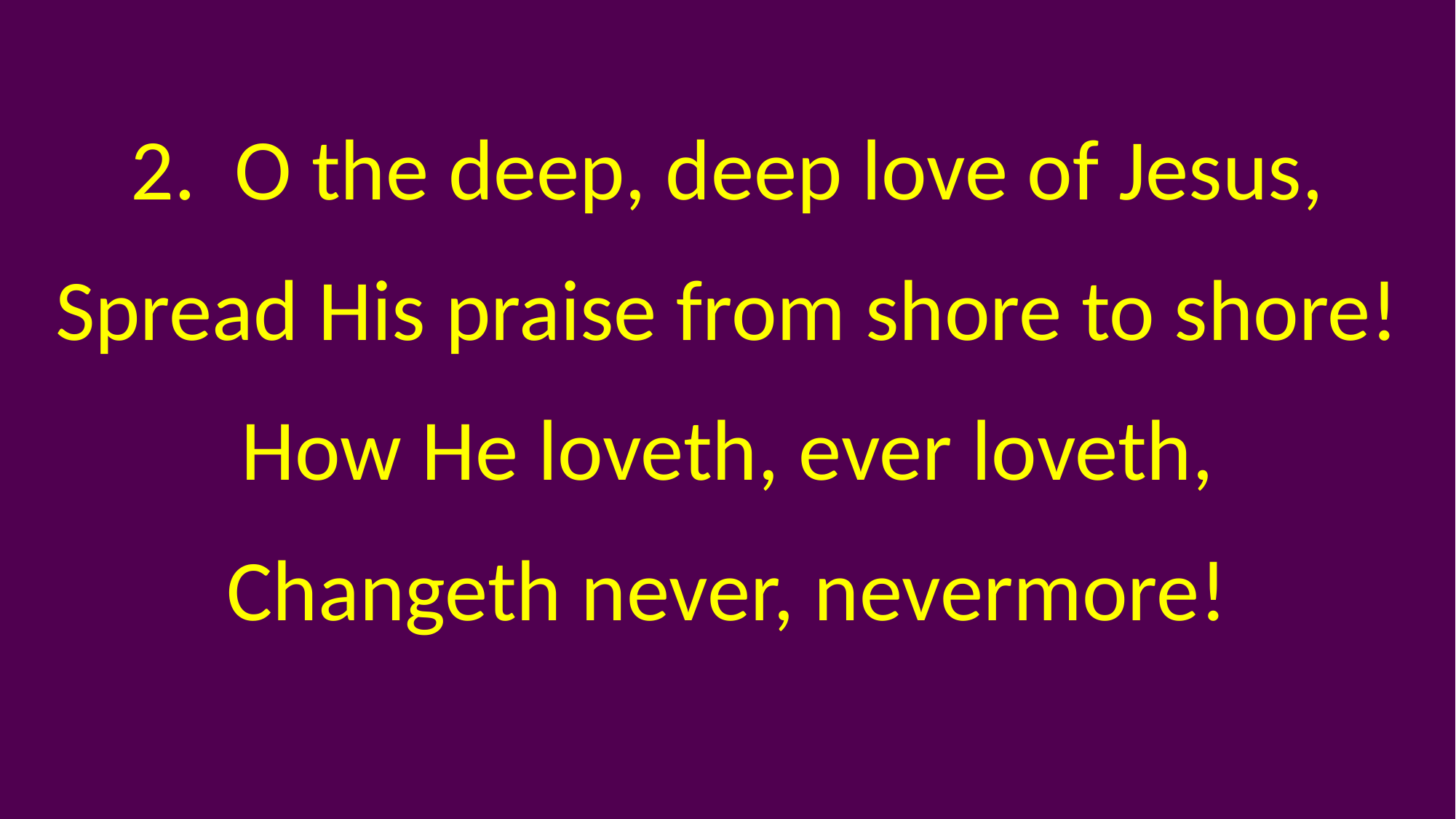

2.  O the deep, deep love of Jesus,
Spread His praise from shore to shore!
How He loveth, ever loveth,
Changeth never, nevermore!